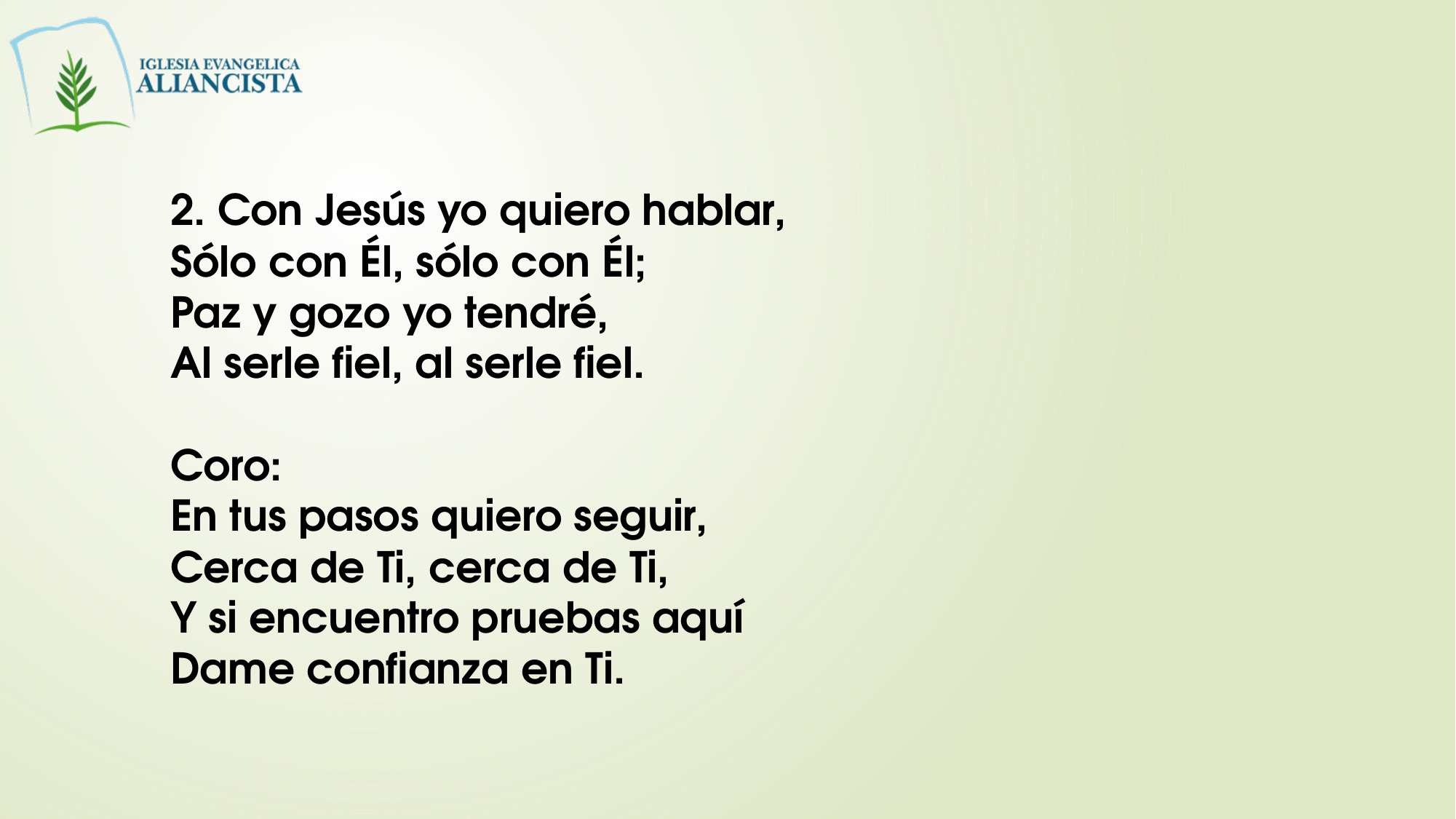

2. Con Jesús yo quiero hablar,
Sólo con Él, sólo con Él;
Paz y gozo yo tendré,
Al serle fiel, al serle fiel.

Coro:
En tus pasos quiero seguir,
Cerca de Ti, cerca de Ti,
Y si encuentro pruebas aquí
Dame confianza en Ti.